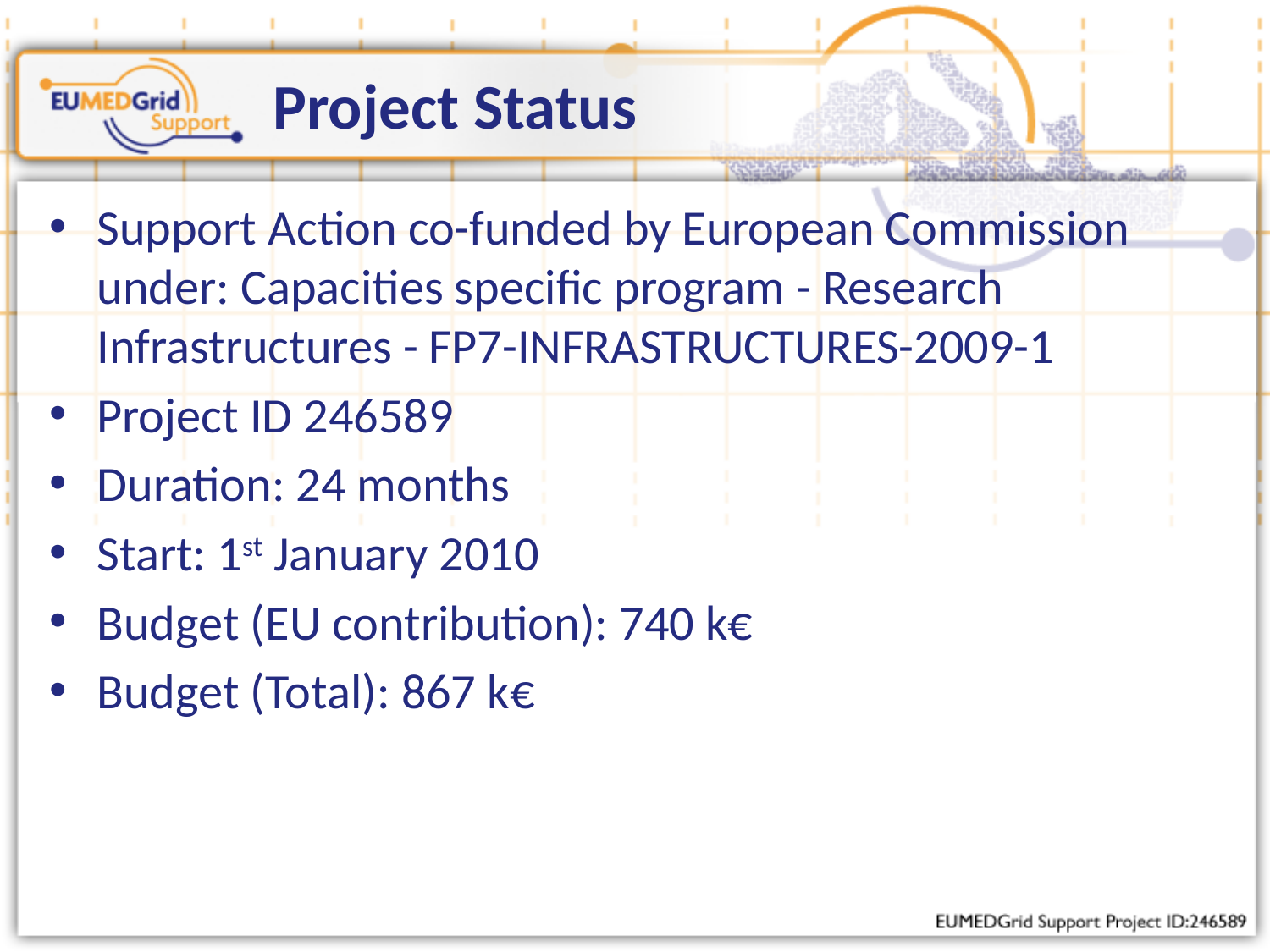

# Project Status
Support Action co-funded by European Commission under: Capacities specific program - Research Infrastructures - FP7-INFRASTRUCTURES-2009-1
Project ID 246589
Duration: 24 months
Start: 1st January 2010
Budget (EU contribution): 740 k€
Budget (Total): 867 k€